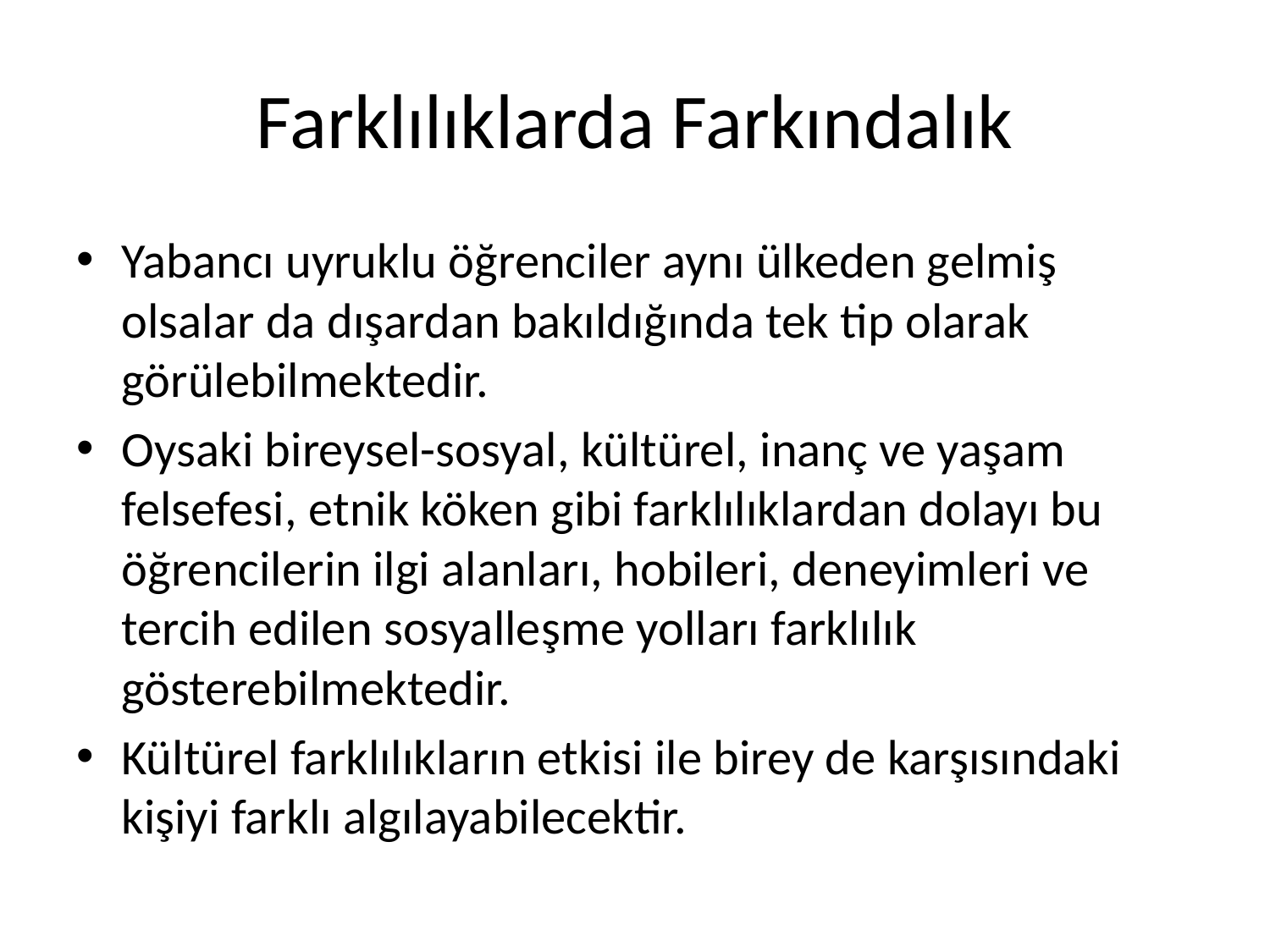

# Farklılıklarda Farkındalık
Yabancı uyruklu öğrenciler aynı ülkeden gelmiş olsalar da dışardan bakıldığında tek tip olarak görülebilmektedir.
Oysaki bireysel-sosyal, kültürel, inanç ve yaşam felsefesi, etnik köken gibi farklılıklardan dolayı bu öğrencilerin ilgi alanları, hobileri, deneyimleri ve tercih edilen sosyalleşme yolları farklılık gösterebilmektedir.
Kültürel farklılıkların etkisi ile birey de karşısındaki kişiyi farklı algılayabilecektir.